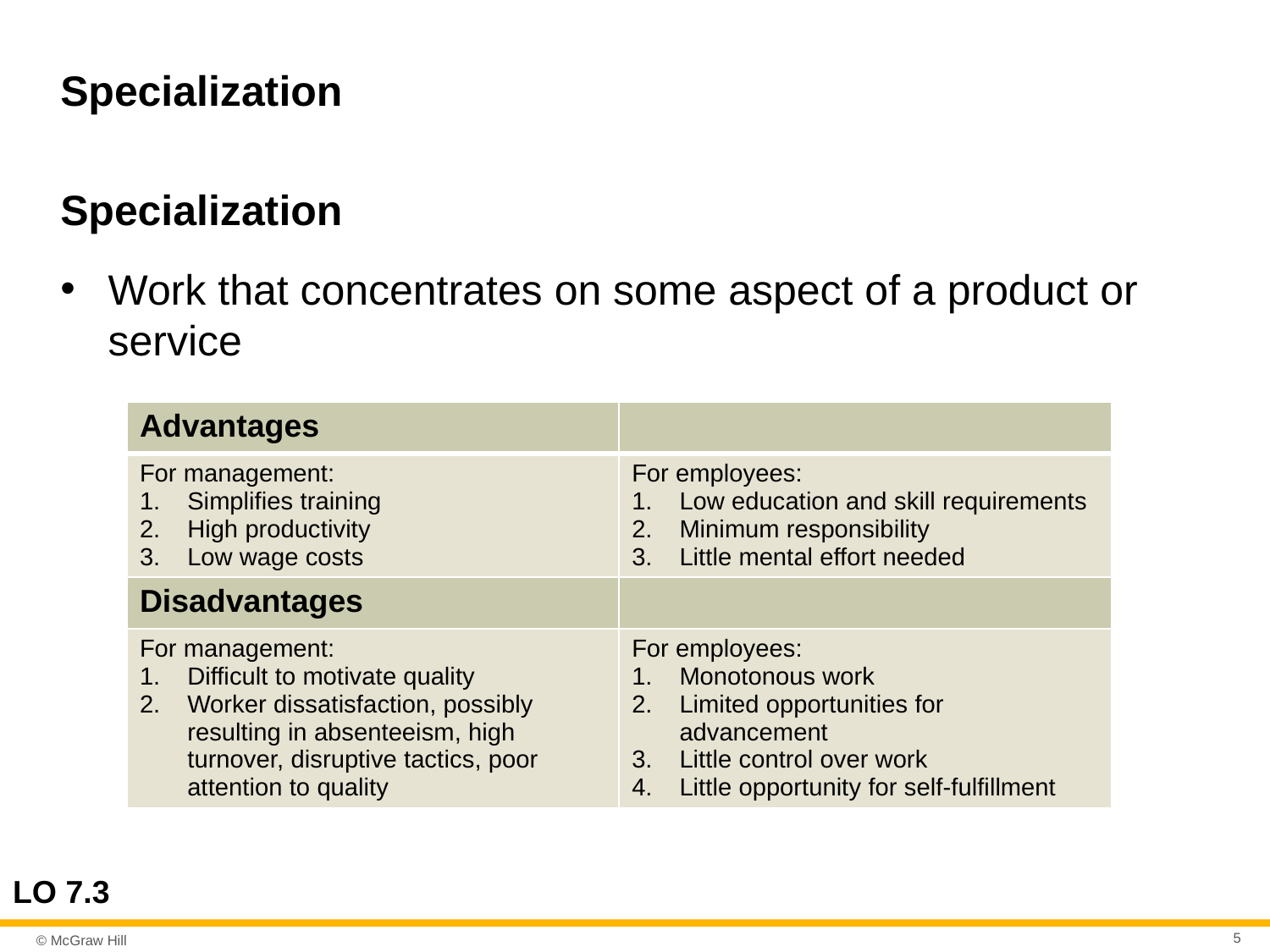

# Specialization
Specialization
Work that concentrates on some aspect of a product or service
| Advantages |  |
| --- | --- |
| For management: Simplifies training High productivity Low wage costs | For employees: Low education and skill requirements Minimum responsibility Little mental effort needed |
| Disadvantages |  |
| For management: Difficult to motivate quality Worker dissatisfaction, possibly resulting in absenteeism, high turnover, disruptive tactics, poor attention to quality | For employees: Monotonous work Limited opportunities for advancement Little control over work Little opportunity for self-fulfillment |
LO 7.3